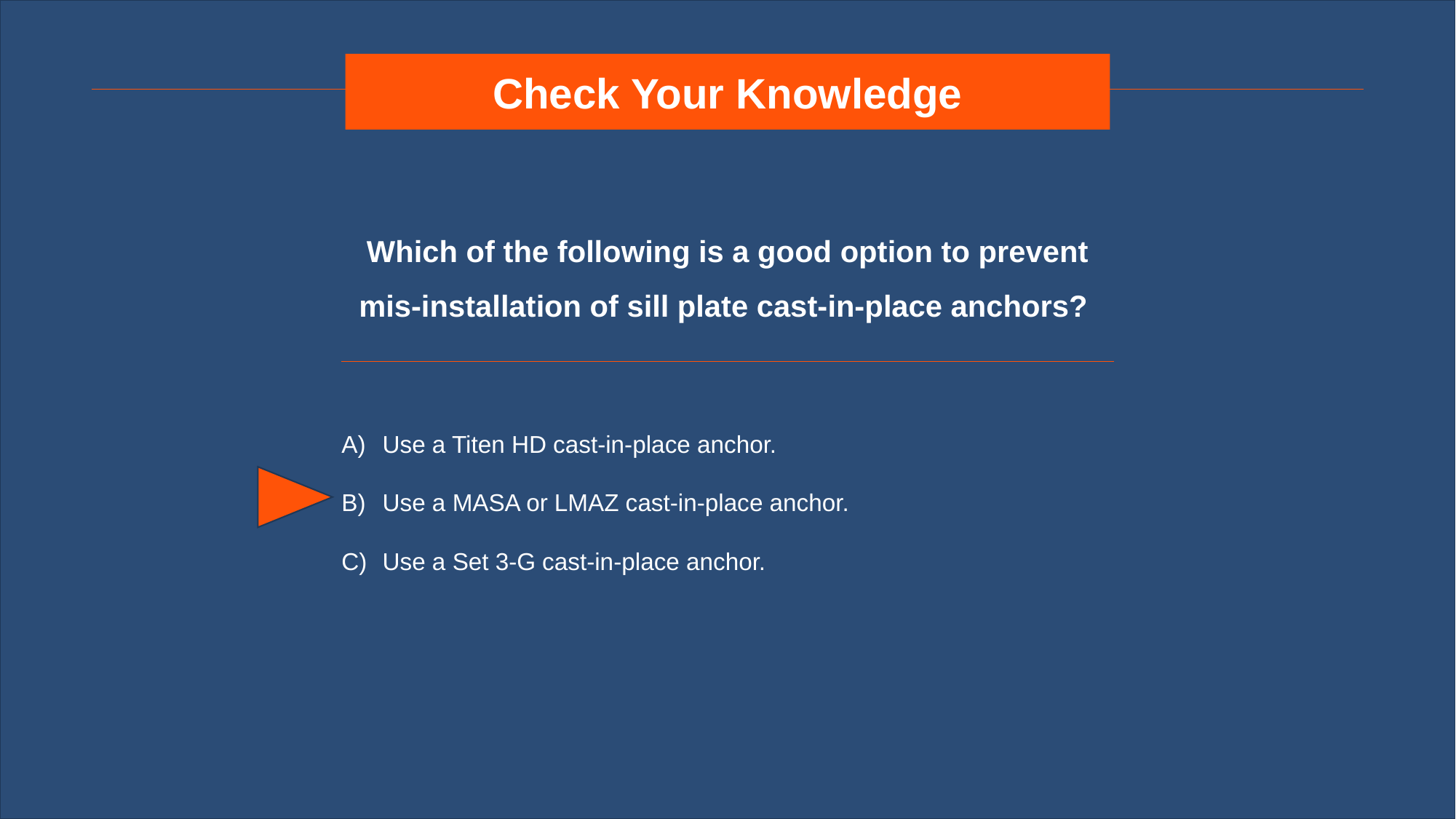

# Check Your Knowledge
Which of the following is a good option to prevent mis-installation of sill plate cast-in-place anchors?
Use a Titen HD cast-in-place anchor.
Use a MASA or LMAZ cast-in-place anchor.
Use a Set 3-G cast-in-place anchor.